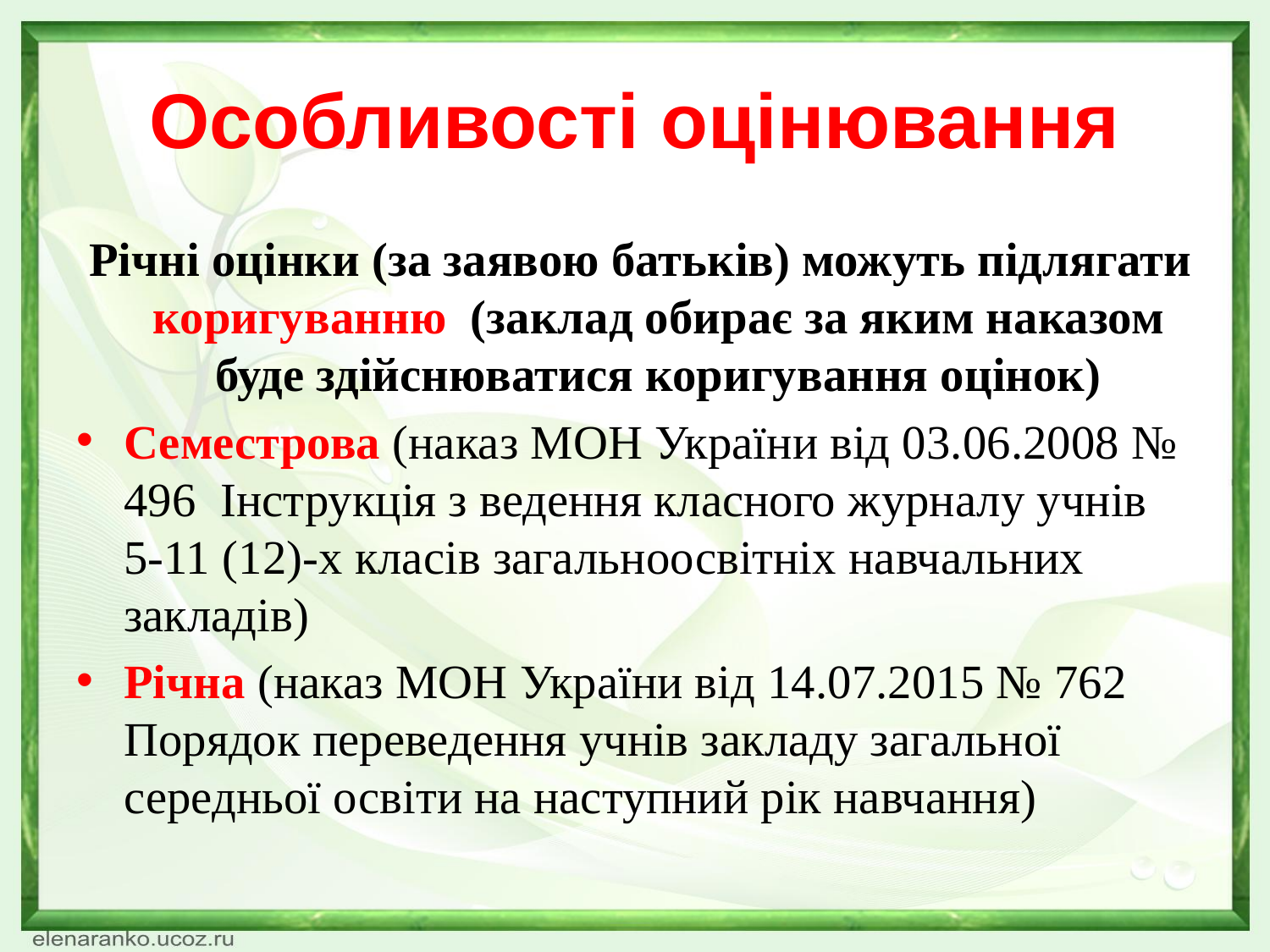

# Особливості оцінювання
 Річні оцінки (за заявою батьків) можуть підлягати коригуванню  (заклад обирає за яким наказом буде здійснюватися коригування оцінок)
Семестрова (наказ МОН України від 03.06.2008 № 496  Інструкція з ведення класного журналу учнів 5-11 (12)-х класів загальноосвітніх навчальних закладів)
Річна (наказ МОН України від 14.07.2015 № 762 Порядок переведення учнів закладу загальної середньої освіти на наступний рік навчання)